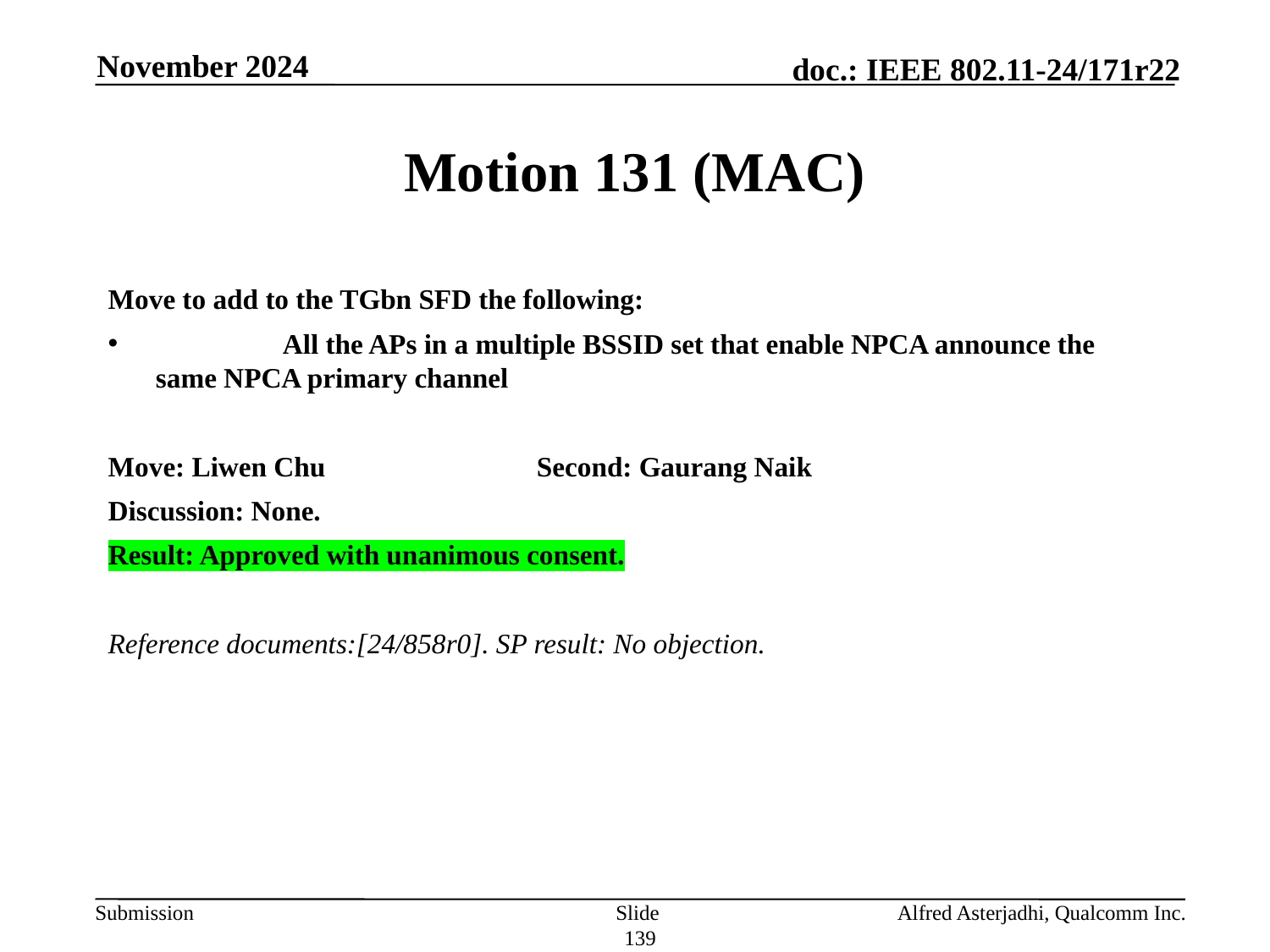

November 2024
# Motion 131 (MAC)
Move to add to the TGbn SFD the following:
	All the APs in a multiple BSSID set that enable NPCA announce the same NPCA primary channel

Move: Liwen Chu		Second: Gaurang Naik
Discussion: None.
Result: Approved with unanimous consent.

Reference documents:[24/858r0]. SP result: No objection.

Slide 139
Alfred Asterjadhi, Qualcomm Inc.